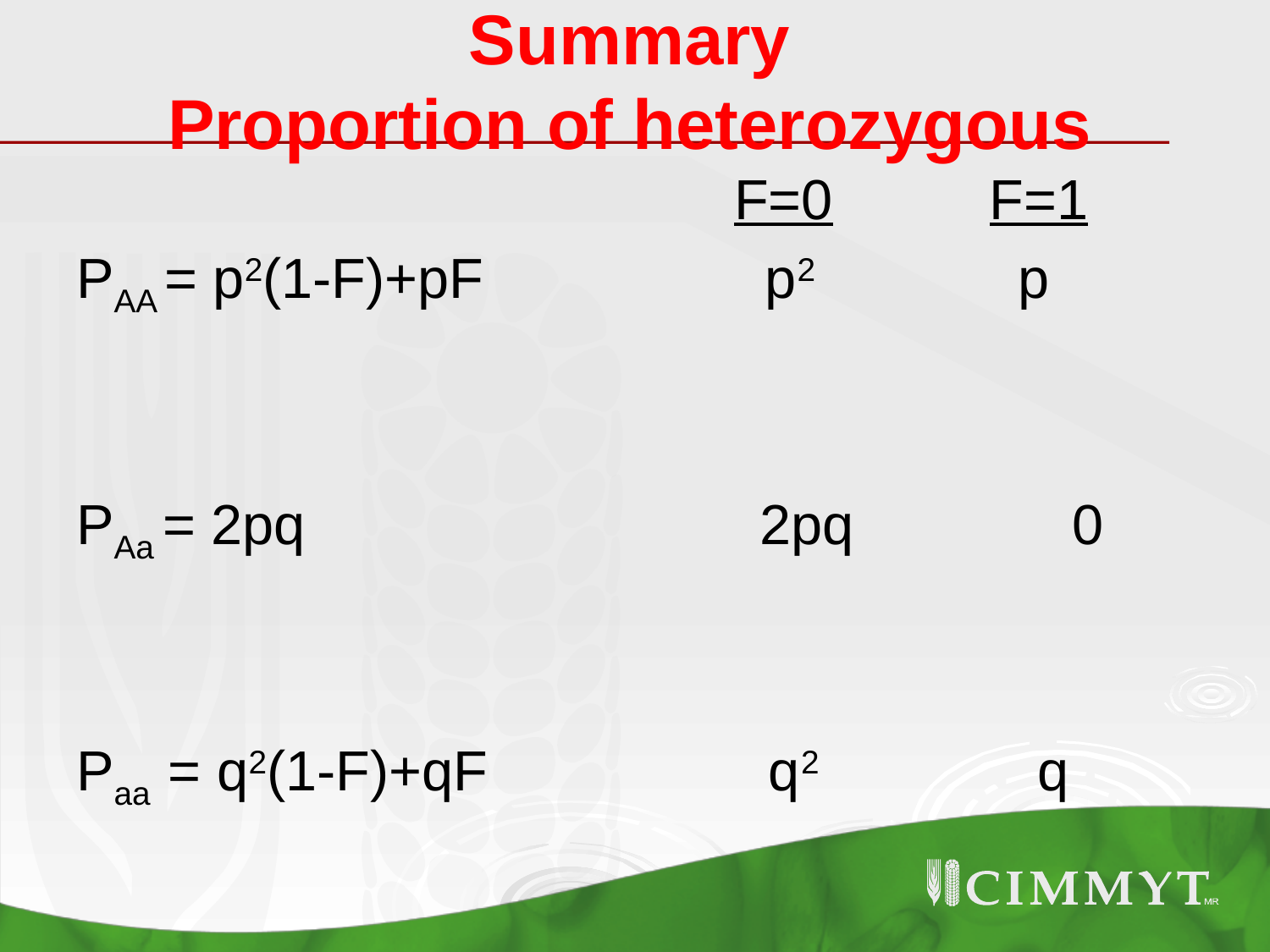

# Summary Proportion of heterozygous
                                          F=0          F=1
PAA = p2(1-F)+pF                  p2             p

PAa = 2pq                             2pq              0

Paa  = q2(1-F)+qF                  q2                        q